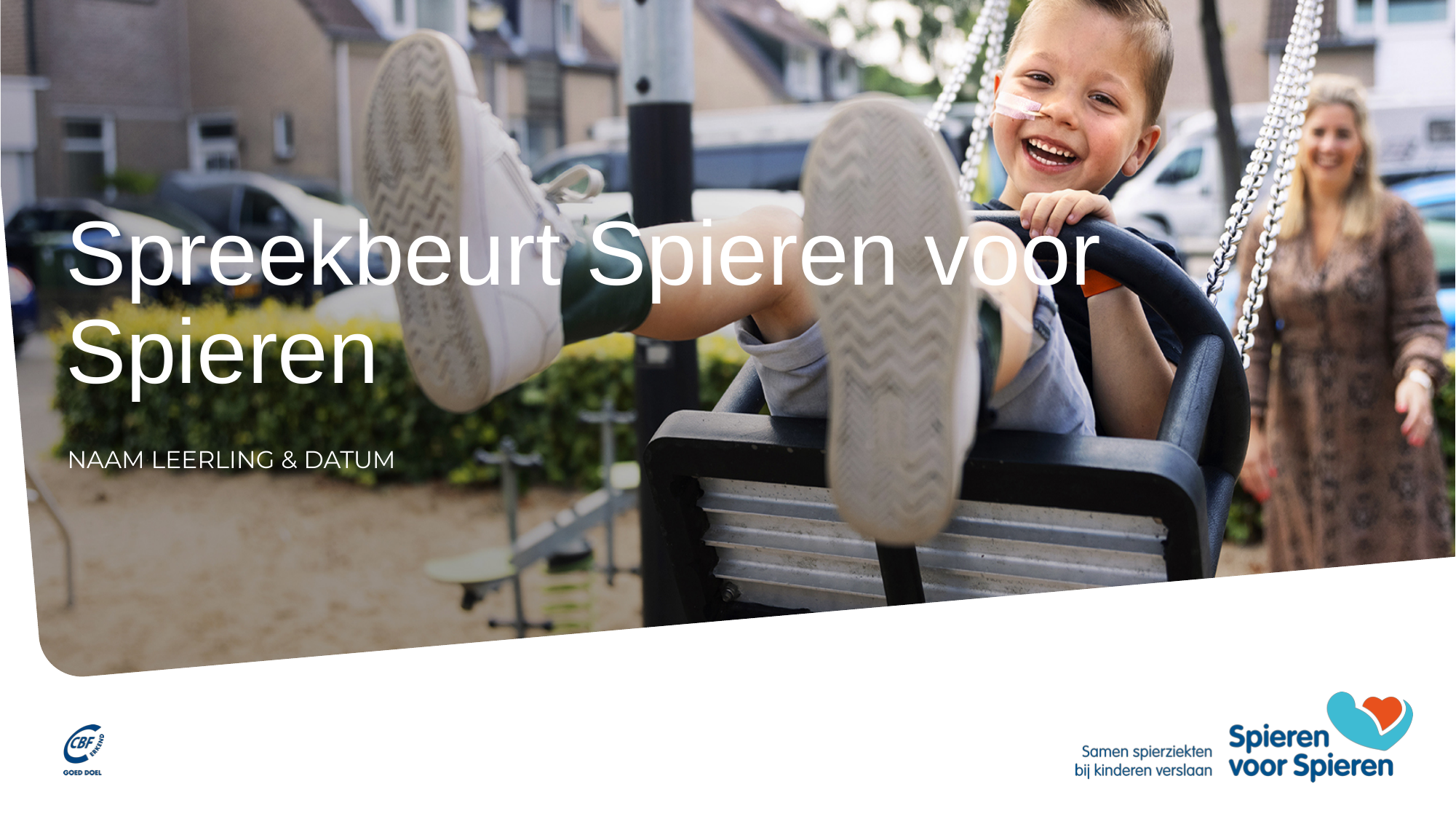

# Spreekbeurt Spieren voor Spieren
NAAM LEERLING & DATUM